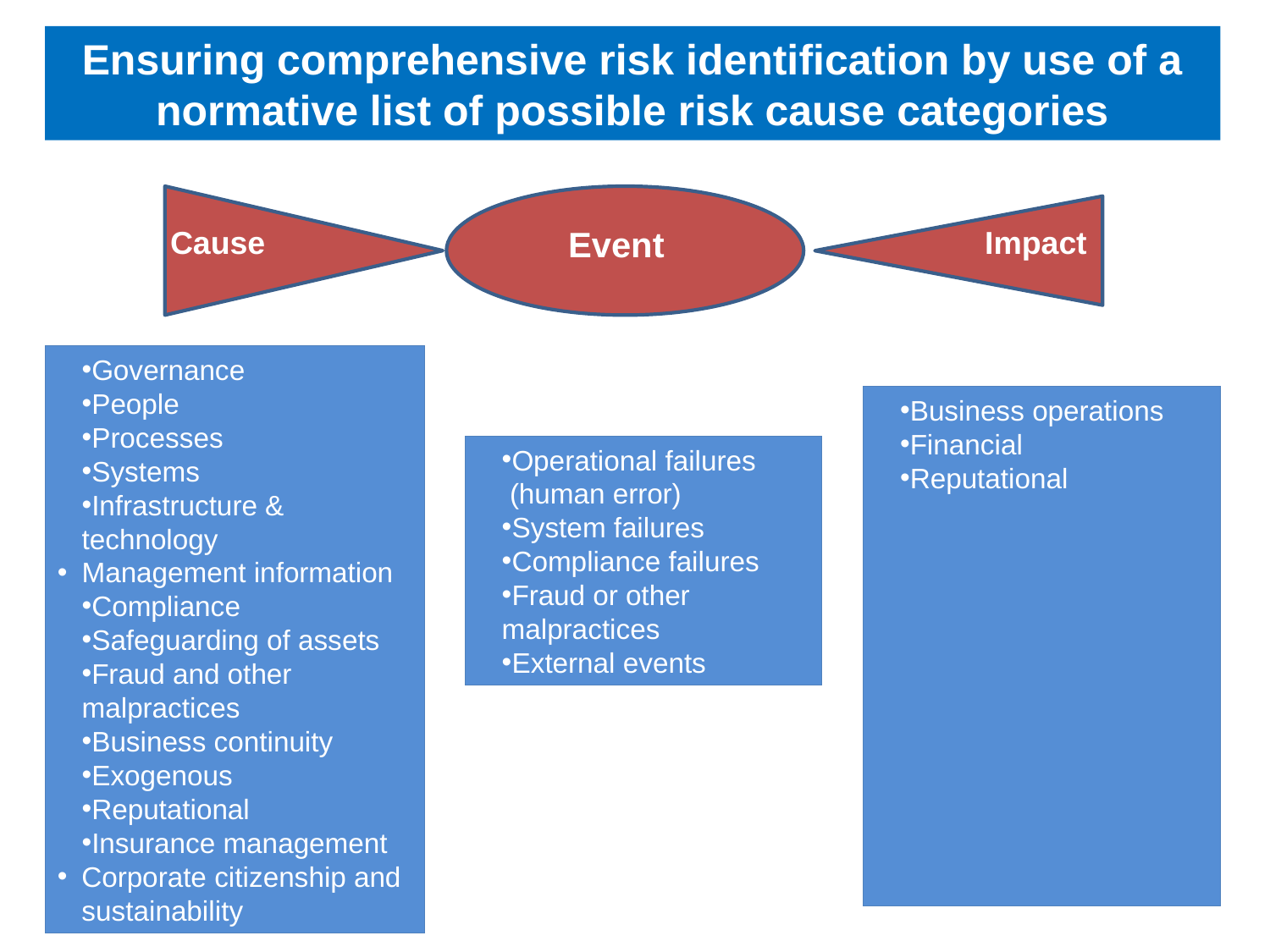

Ensuring comprehensive risk identification by use of a normative list of possible risk cause categories

 Cause
Event
Impact
Governance
People
Processes
Systems
Infrastructure &
technology
Management information
Compliance
Safeguarding of assets
Fraud and other
malpractices
Business continuity
Exogenous
Reputational
Insurance management
Corporate citizenship and sustainability
Business operations
Financial
Reputational

Operational failures
 (human error)
System failures
Compliance failures
Fraud or other
malpractices
External events
Cause
Impact
Cause
Impact
Cause
Impact